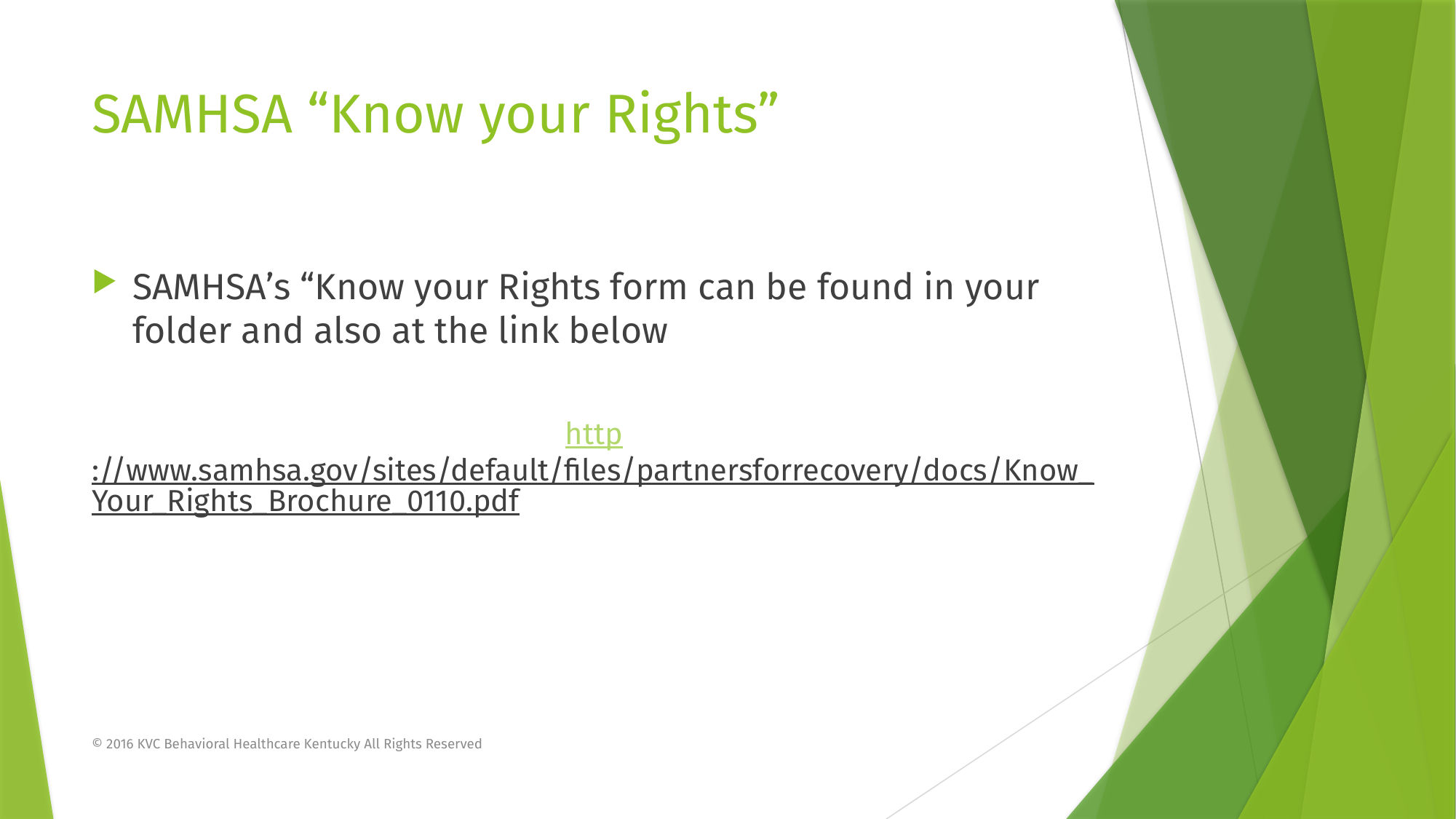

# SAMHSA “Know your Rights”
SAMHSA’s “Know your Rights form can be found in your folder and also at the link below

http://www.samhsa.gov/sites/default/files/partnersforrecovery/docs/Know_Your_Rights_Brochure_0110.pdf
© 2016 KVC Behavioral Healthcare Kentucky All Rights Reserved